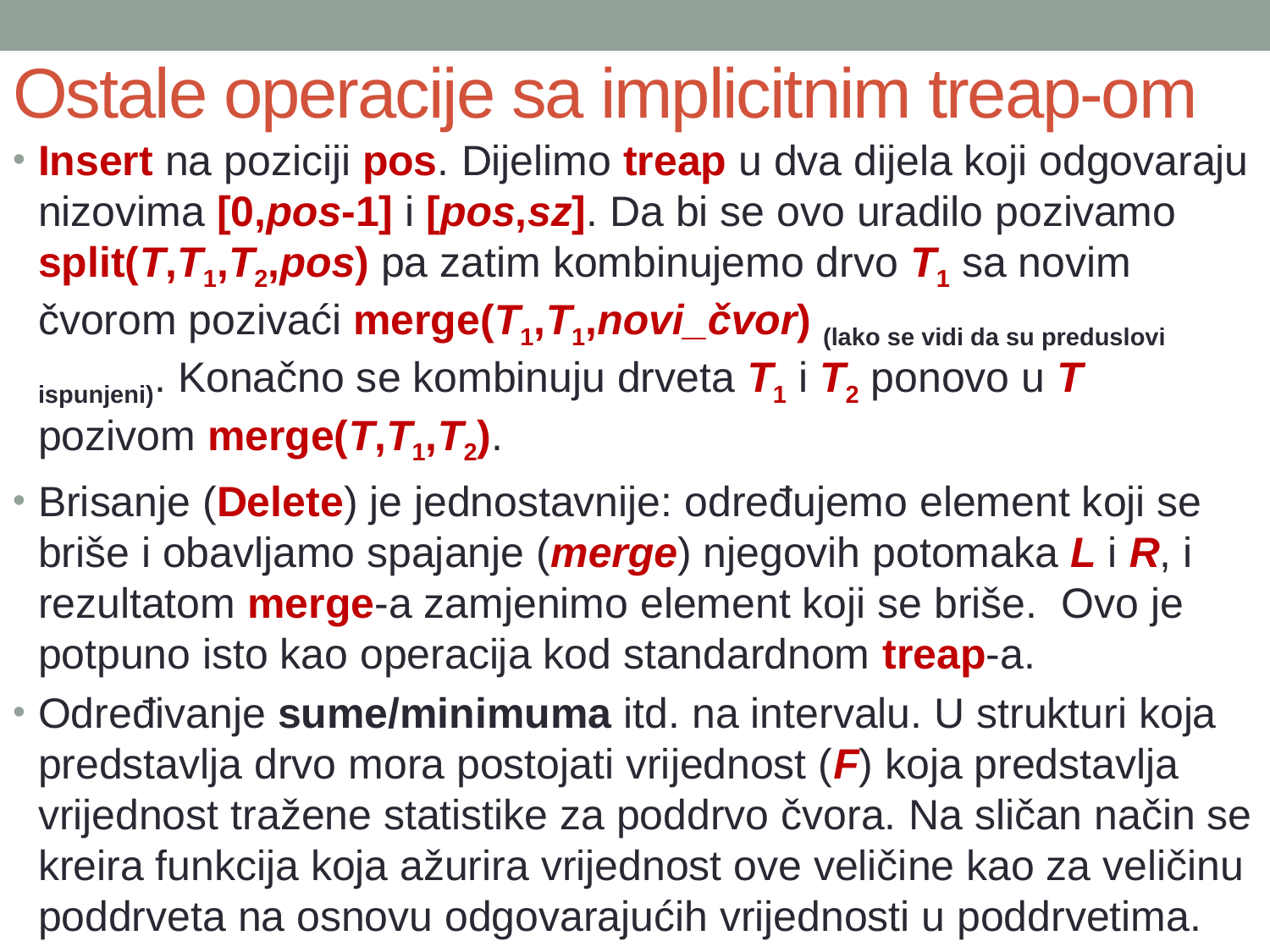

# Ostale operacije sa implicitnim treap-om
Insert na poziciji pos. Dijelimo treap u dva dijela koji odgovaraju nizovima [0,pos-1] i [pos,sz]. Da bi se ovo uradilo pozivamo split(T,T1,T2,pos) pa zatim kombinujemo drvo T1 sa novim čvorom pozivaći merge(T1,T1,novi_čvor) (lako se vidi da su preduslovi ispunjeni). Konačno se kombinuju drveta T1 i T2 ponovo u T pozivom merge(T,T1,T2).
Brisanje (Delete) je jednostavnije: određujemo element koji se briše i obavljamo spajanje (merge) njegovih potomaka L i R, i rezultatom merge-a zamjenimo element koji se briše.  Ovo je potpuno isto kao operacija kod standardnom treap-a.
Određivanje sume/minimuma itd. na intervalu. U strukturi koja predstavlja drvo mora postojati vrijednost (F) koja predstavlja vrijednost tražene statistike za poddrvo čvora. Na sličan način se kreira funkcija koja ažurira vrijednost ove veličine kao za veličinu poddrveta na osnovu odgovarajućih vrijednosti u poddrvetima.